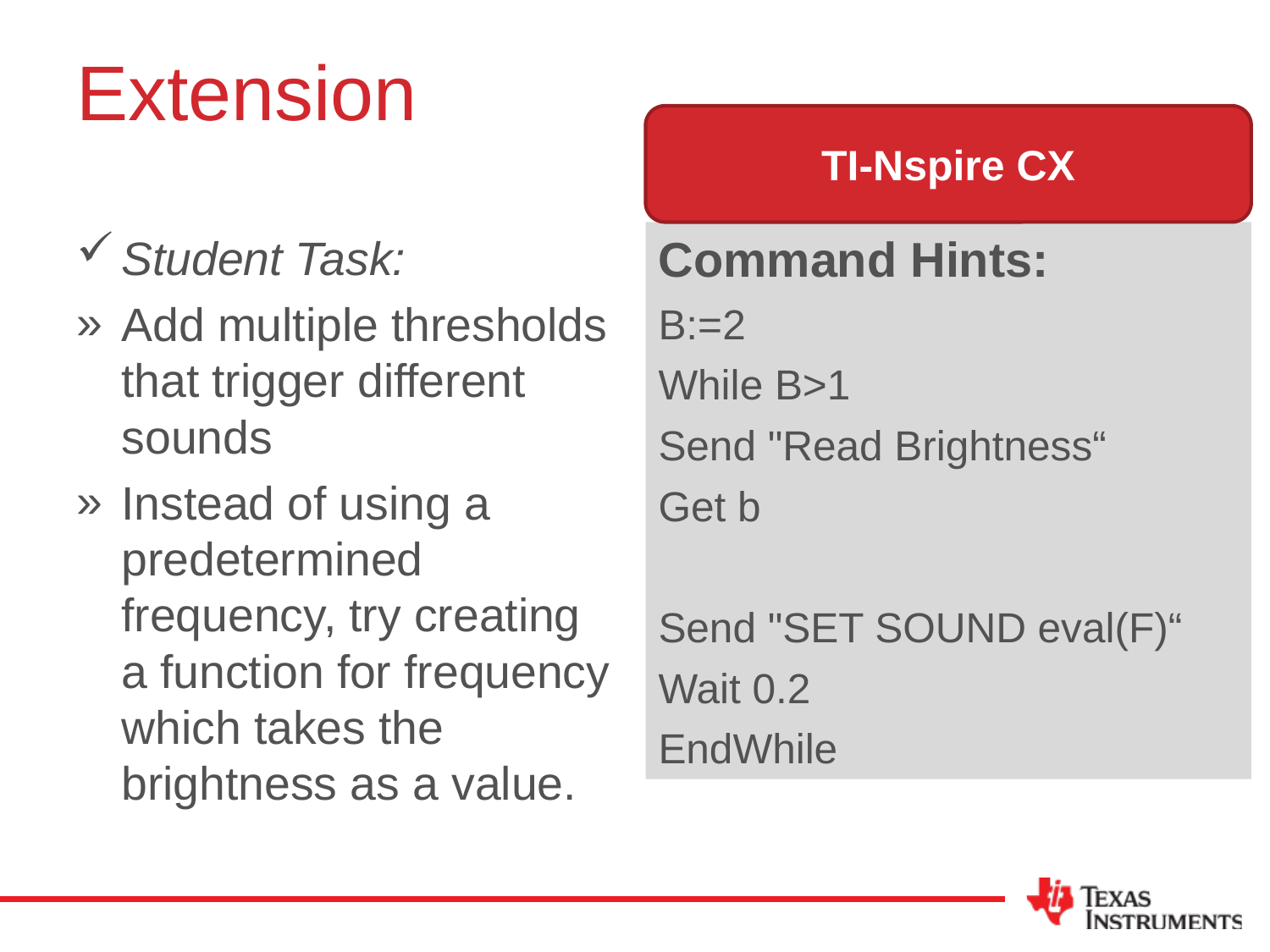

# Extension
TI-Nspire CX
Student Task:
Add multiple thresholds that trigger different sounds
Instead of using a predetermined frequency, try creating a function for frequency which takes the brightness as a value.

Command Hints:
B:=2
While B>1
Send "Read Brightness“
Get b

Send "SET SOUND eval(F)“
Wait 0.2
EndWhile